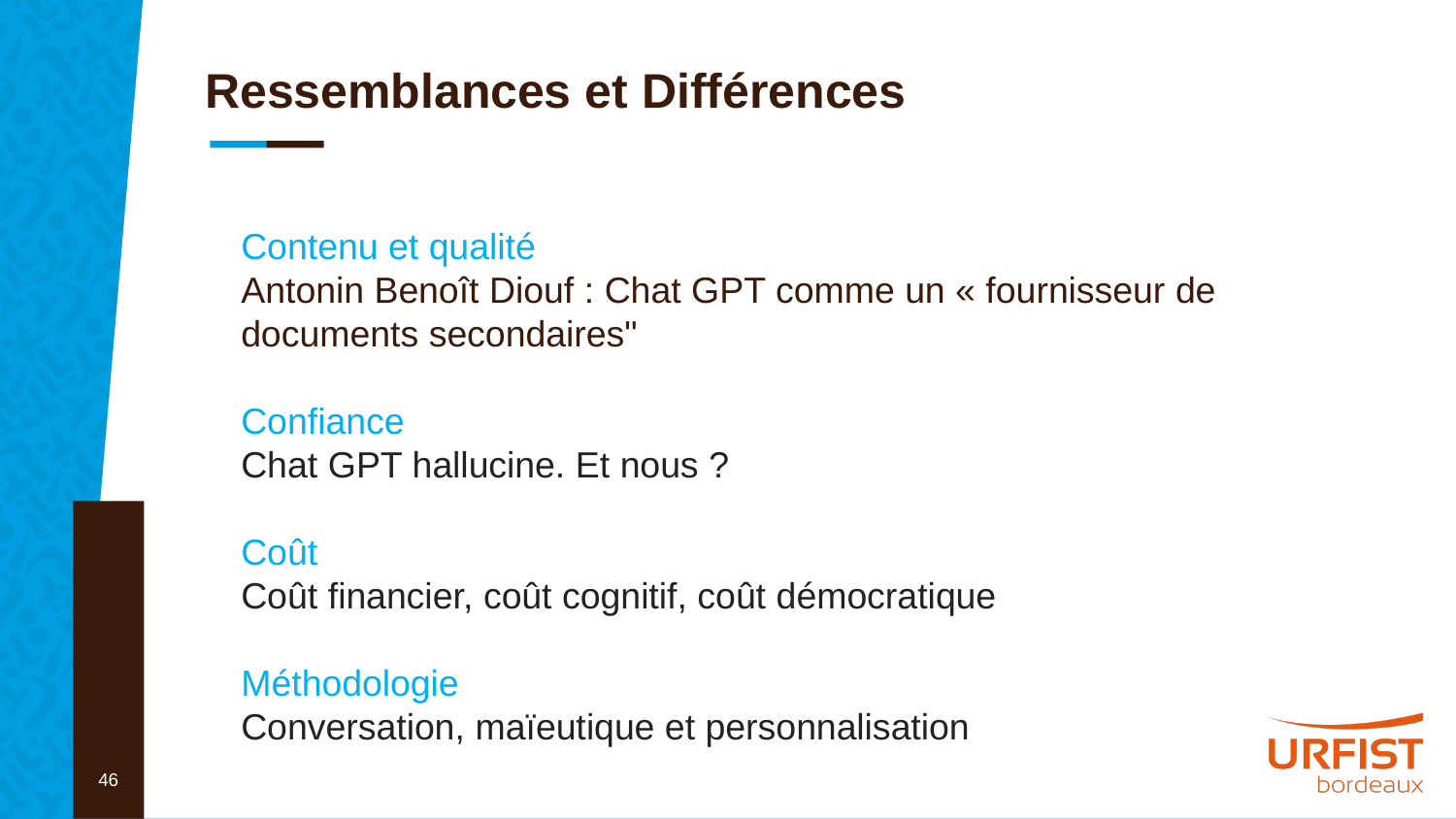

# Ressemblances et Différences
Contenu et qualité
Antonin Benoît Diouf : Chat GPT comme un « fournisseur de documents secondaires"

Confiance
Chat GPT hallucine. Et nous ?

Coût
Coût financier, coût cognitif, coût démocratique

Méthodologie
Conversation, maïeutique et personnalisation
46